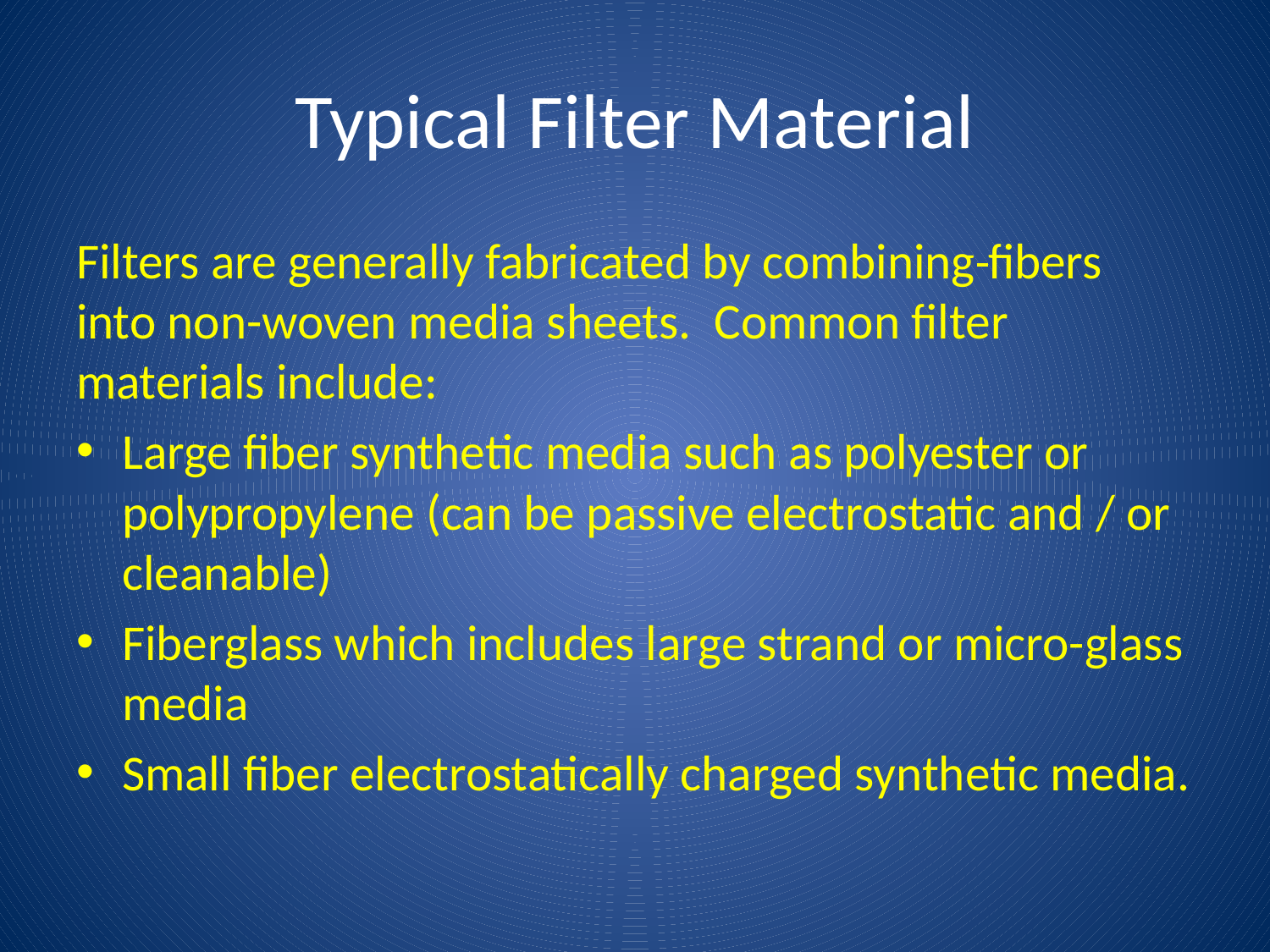

# Typical Filter Material
Filters are generally fabricated by combining fibers into non-woven media sheets.  Common filter materials include:
Large fiber synthetic media such as polyester or polypropylene (can be passive electrostatic and / or 	cleanable)
Fiberglass which includes large strand or micro-glass media
Small fiber electrostatically charged synthetic media.